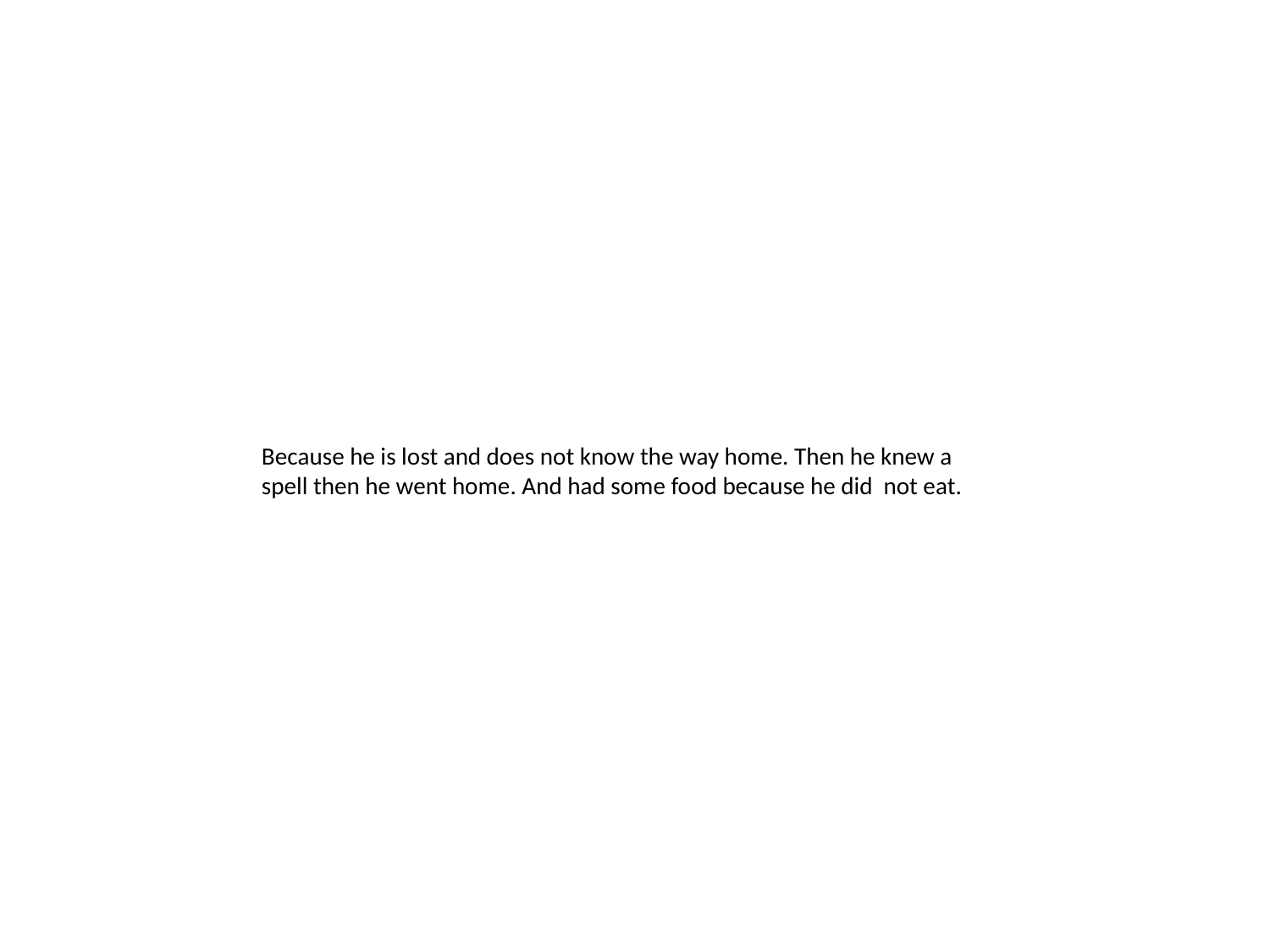

Because he is lost and does not know the way home. Then he knew a spell then he went home. And had some food because he did  not eat.